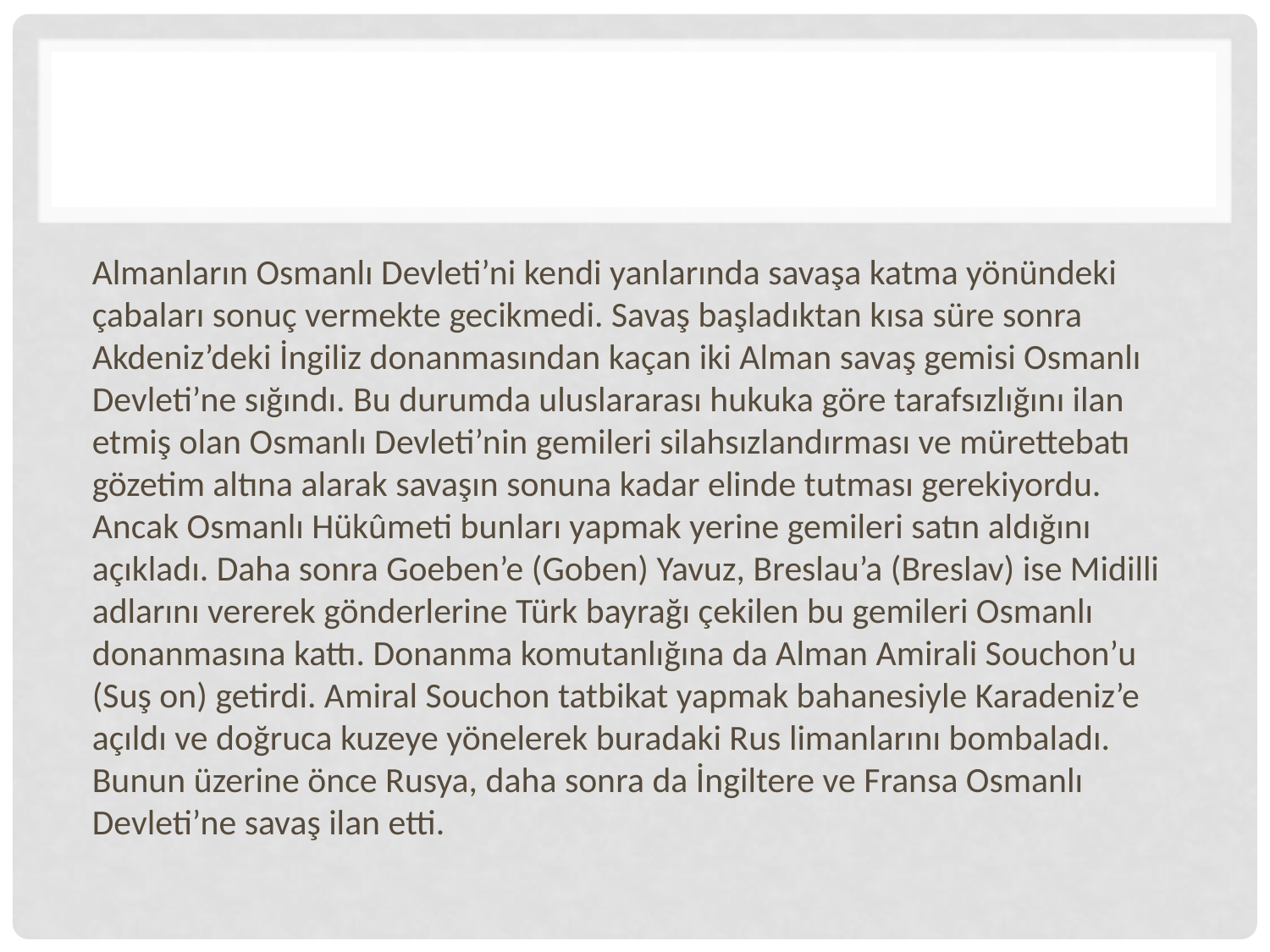

#
Almanların Osmanlı Devleti’ni kendi yanlarında savaşa katma yönündeki çabaları sonuç vermekte gecikmedi. Savaş başladıktan kısa süre sonra Akdeniz’deki İngiliz donanmasından kaçan iki Alman savaş gemisi Osmanlı Devleti’ne sığındı. Bu durumda uluslararası hukuka göre tarafsızlığını ilan  etmiş olan Osmanlı Devleti’nin gemileri silahsızlandırması ve mürettebatı gözetim altına alarak savaşın sonuna kadar elinde tutması gerekiyordu. Ancak Osmanlı Hükûmeti bunları yapmak yerine gemileri satın aldığını açıkladı. Daha sonra Goeben’e (Goben) Yavuz, Breslau’a (Breslav) ise Midilli  adlarını vererek gönderlerine Türk bayrağı çekilen bu gemileri Osmanlı donanmasına kattı. Donanma komutanlığına da Alman Amirali Souchon’u (Suş on) getirdi. Amiral Souchon tatbikat yapmak bahanesiyle Karadeniz’e açıldı ve doğruca kuzeye yönelerek buradaki Rus limanlarını bombaladı.  Bunun üzerine önce Rusya, daha sonra da İngiltere ve Fransa Osmanlı Devleti’ne savaş ilan etti.